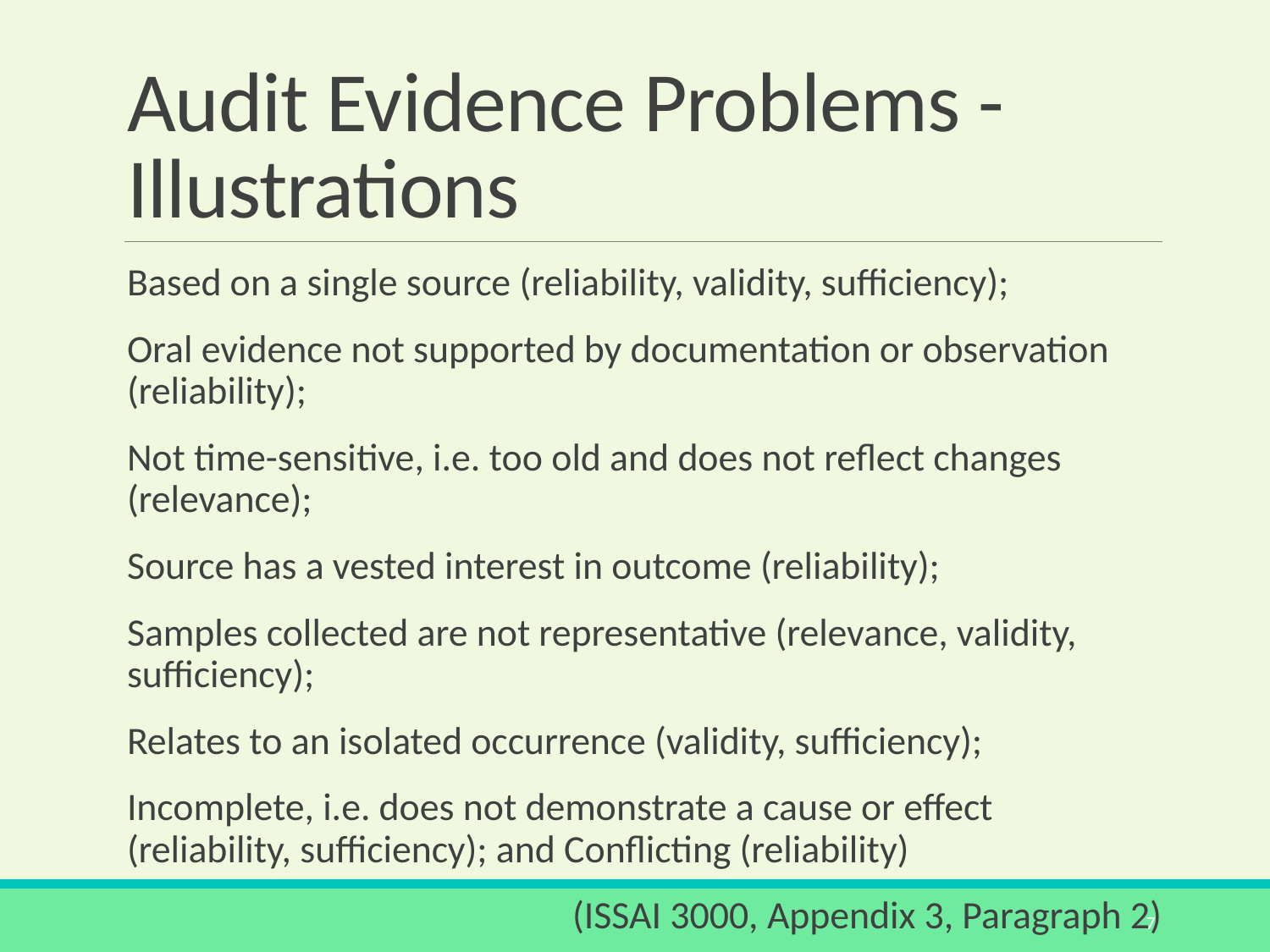

# Audit Evidence Problems - Illustrations
Based on a single source (reliability, validity, sufficiency);
Oral evidence not supported by documentation or observation (reliability);
Not time-sensitive, i.e. too old and does not reflect changes (relevance);
Source has a vested interest in outcome (reliability);
Samples collected are not representative (relevance, validity, sufficiency);
Relates to an isolated occurrence (validity, sufficiency);
Incomplete, i.e. does not demonstrate a cause or effect (reliability, sufficiency); and Conflicting (reliability)
(ISSAI 3000, Appendix 3, Paragraph 2)
7